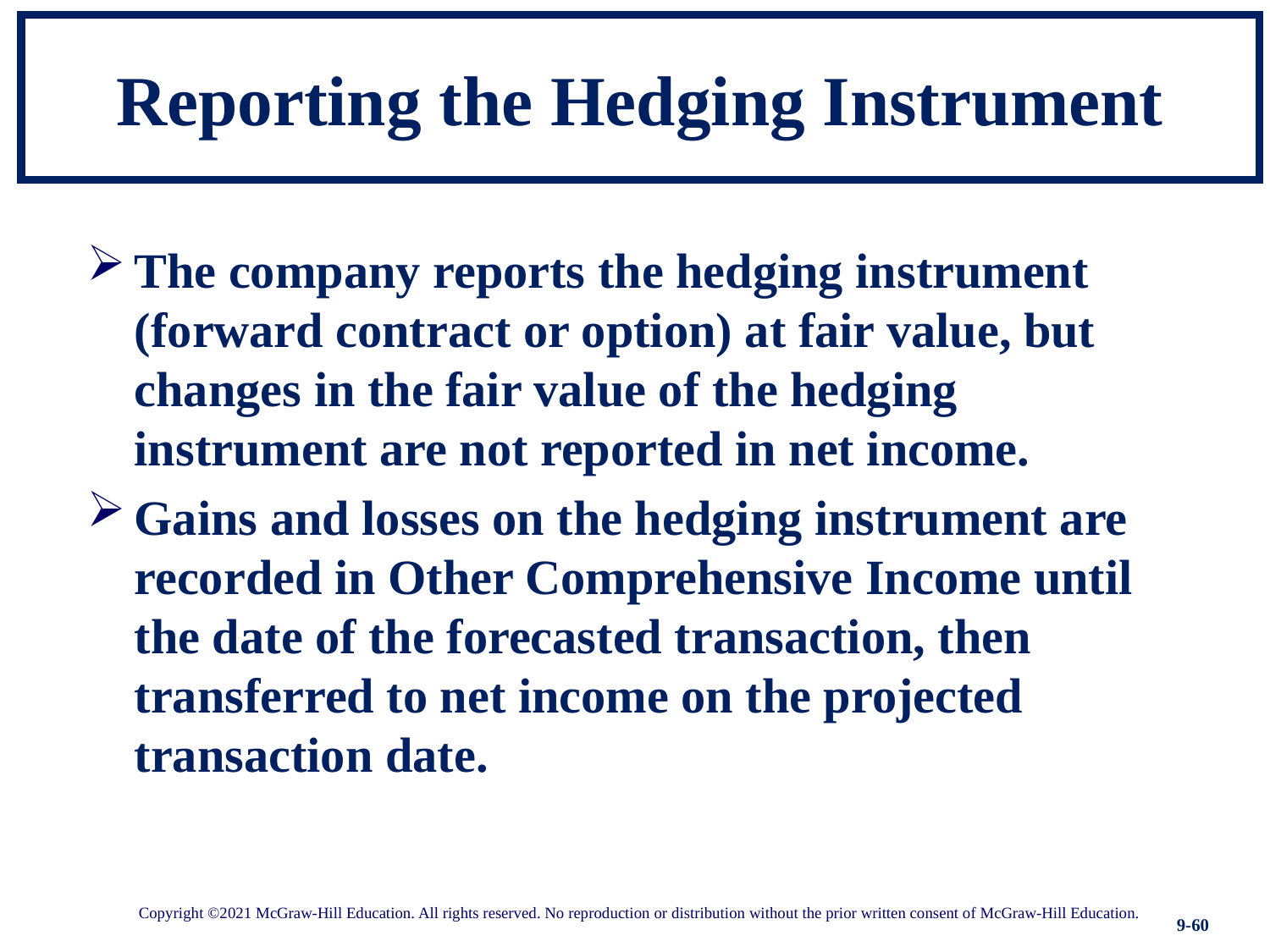

# Reporting the Hedging Instrument
The company reports the hedging instrument (forward contract or option) at fair value, but changes in the fair value of the hedging instrument are not reported in net income.
Gains and losses on the hedging instrument are recorded in Other Comprehensive Income until the date of the forecasted transaction, then transferred to net income on the projected transaction date.
Copyright ©2021 McGraw-Hill Education. All rights reserved. No reproduction or distribution without the prior written consent of McGraw-Hill Education.
9-60